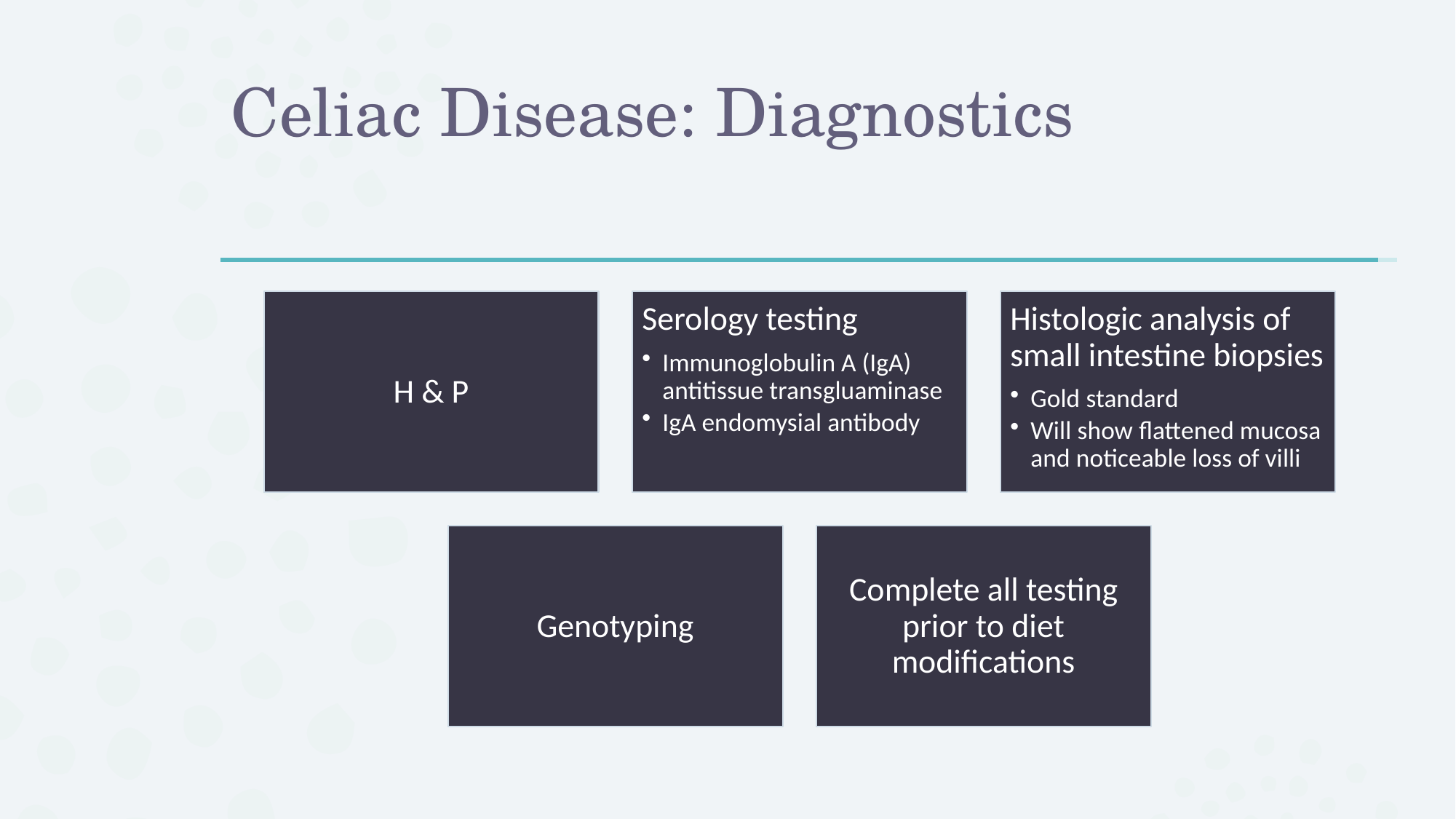

# Celiac Disease: Diagnostics
H & P
Serology testing
Immunoglobulin A (IgA) antitissue transgluaminase
IgA endomysial antibody
Histologic analysis of small intestine biopsies
Gold standard
Will show flattened mucosa and noticeable loss of villi
Genotyping
Complete all testing prior to diet modifications